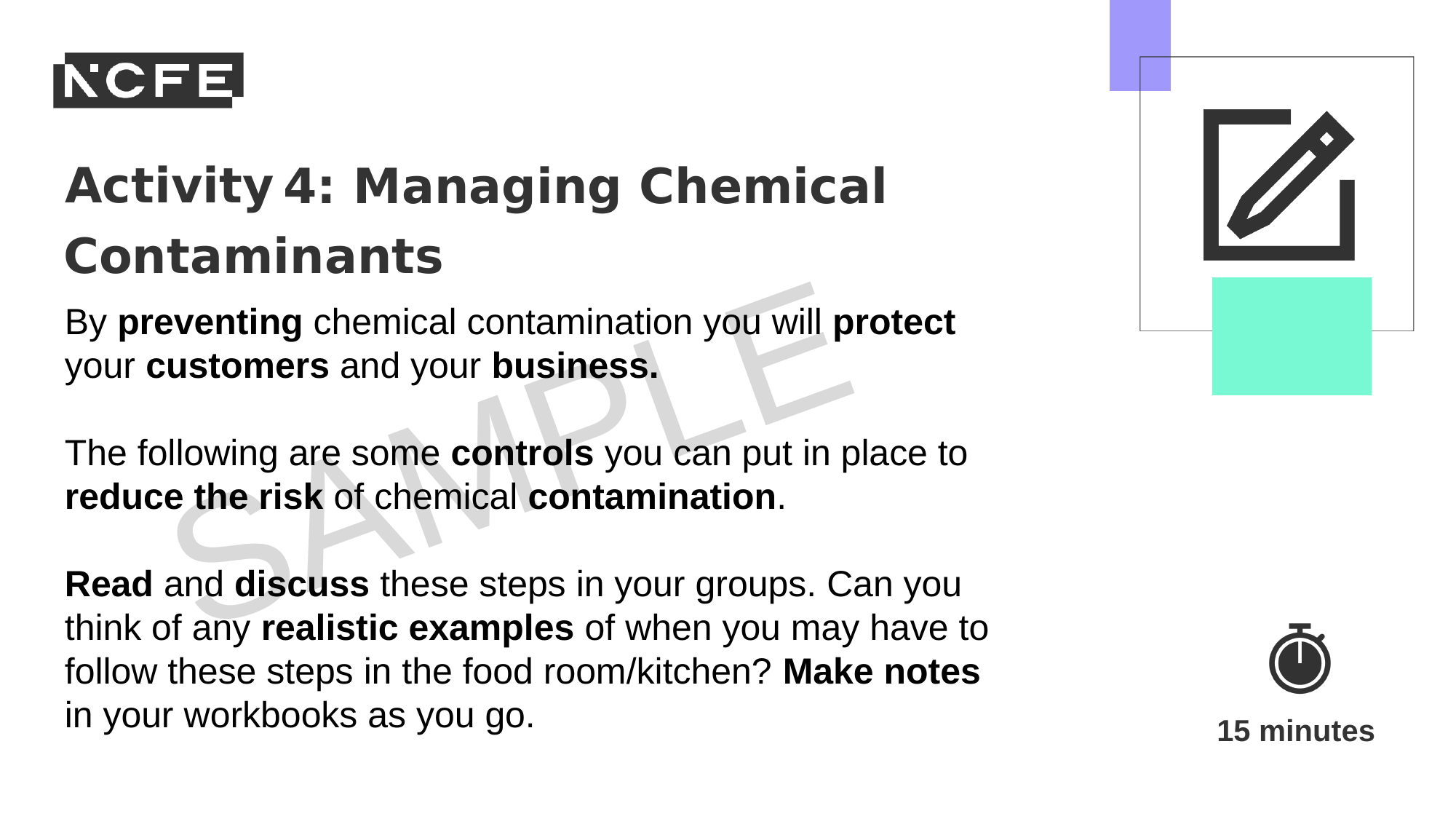

4: Managing Chemical
Contaminants
By preventing chemical contamination you will protect your customers and your business.

The following are some controls you can put in place to reduce the risk of chemical contamination.

Read and discuss these steps in your groups. Can you think of any realistic examples of when you may have to follow these steps in the food room/kitchen? Make notes in your workbooks as you go.
15 minutes